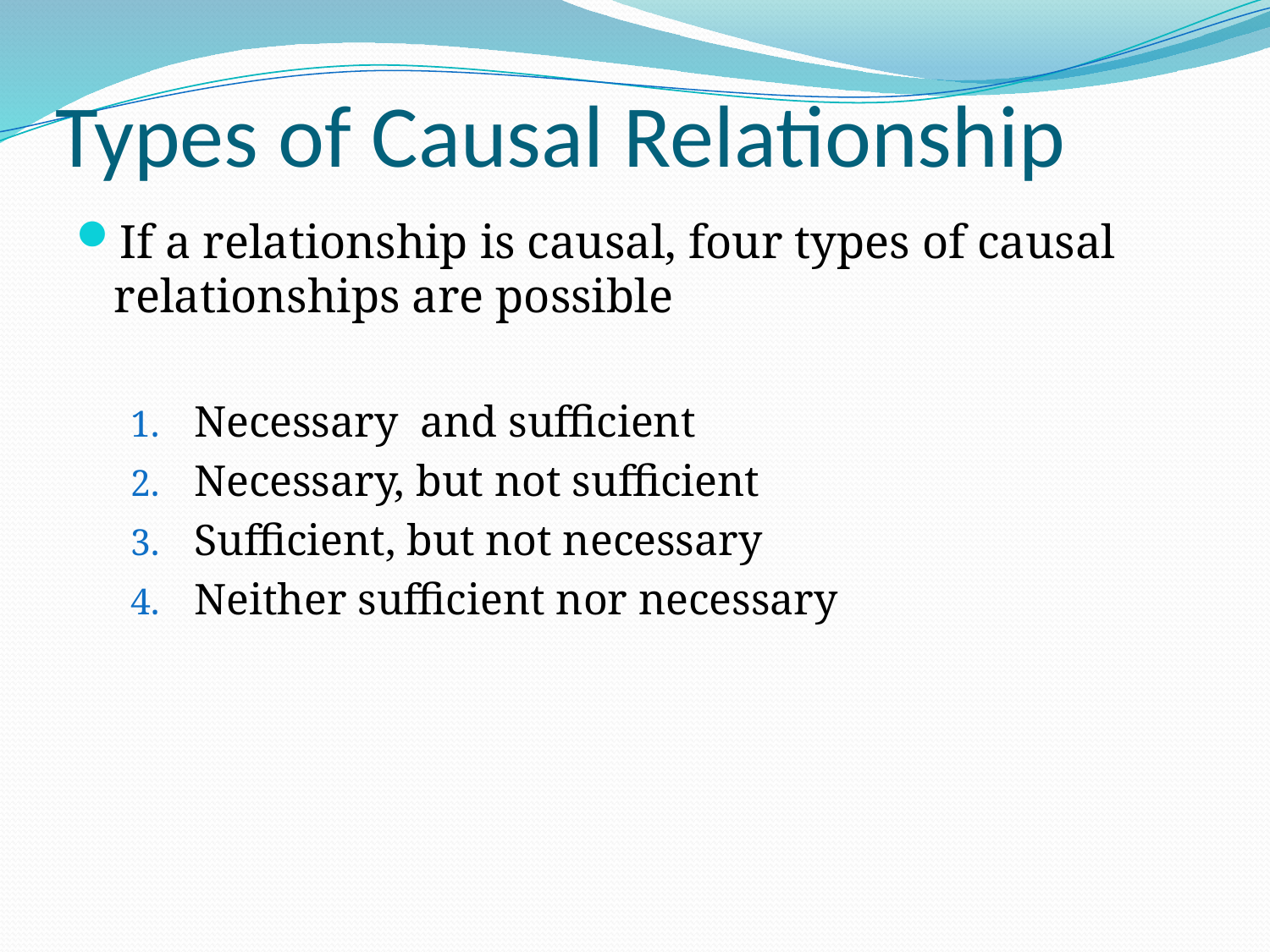

# Types of Causal Relationship
If a relationship is causal, four types of causal relationships are possible

Necessary  and sufficient
Necessary, but not sufficient
Sufficient, but not necessary
Neither sufficient nor necessary